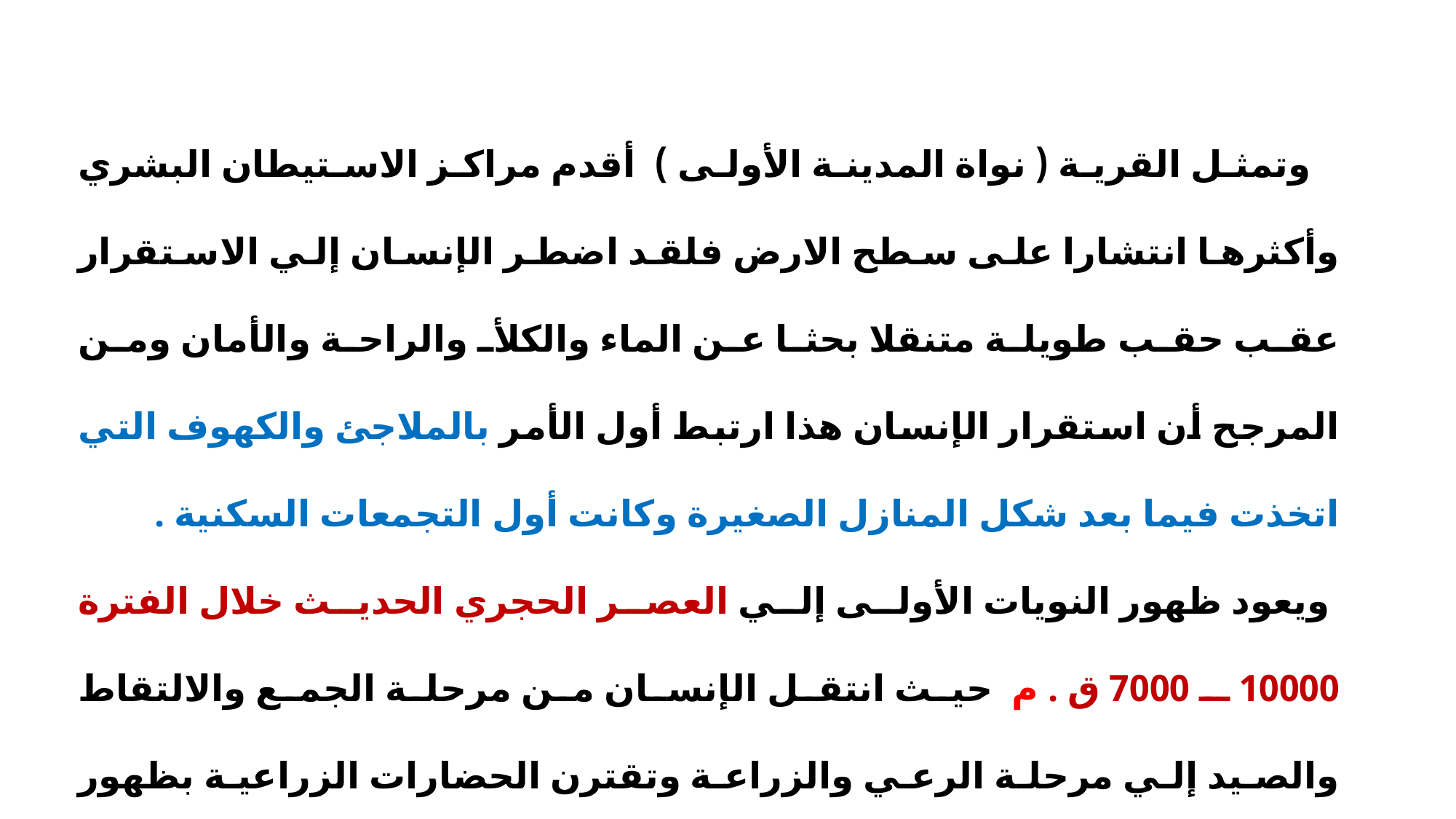

وتمثل القرية ( نواة المدينة الأولى )  أقدم مراكز الاستيطان البشري وأكثرها انتشارا على سطح الارض فلقد اضطر الإنسان إلي الاستقرار عقب حقب طويلة متنقلا بحثا عن الماء والكلأ والراحة والأمان ومن المرجح أن استقرار الإنسان هذا ارتبط أول الأمر بالملاجئ والكهوف التي اتخذت فيما بعد شكل المنازل الصغيرة وكانت أول التجمعات السكنية .
 ويعود ظهور النويات الأولى إلي العصر الحجري الحديث خلال الفترة 10000 ـ 7000 ق . م  حيث انتقل الإنسان من مرحلة الجمع والالتقاط والصيد إلي مرحلة الرعي والزراعة وتقترن الحضارات الزراعية بظهور هذه التجمعات ، فهي أول مظهر من مظاهر التعاون بين السكان في العمل والنشاط الاجتماعي .